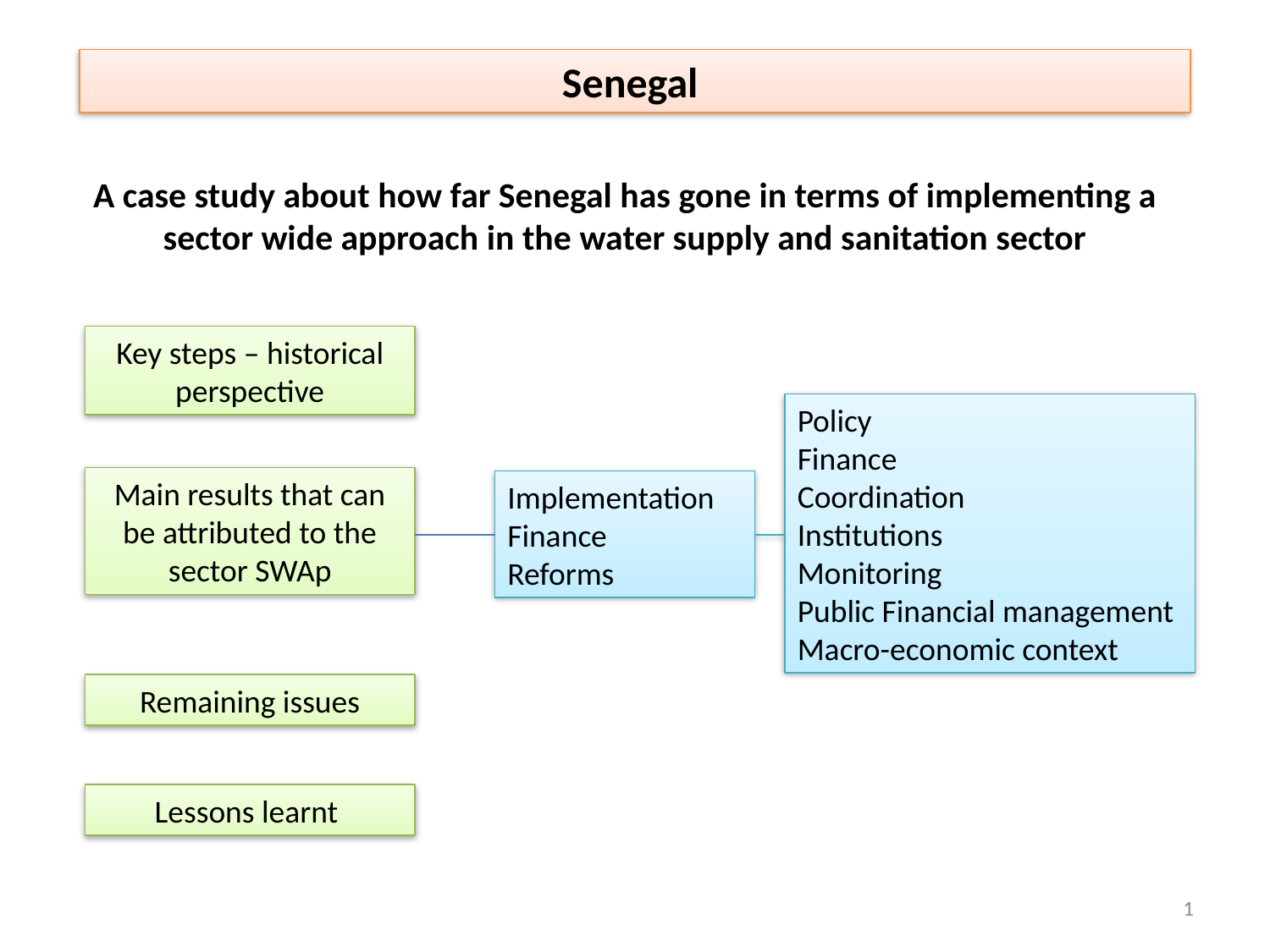

Senegal
A case study about how far Senegal has gone in terms of implementing a sector wide approach in the water supply and sanitation sector
Key steps – historical perspective
Policy
Finance
Coordination
Institutions
Monitoring
Public Financial management
Macro-economic context
Main results that can be attributed to the sector SWAp
Implementation
Finance
Reforms
Remaining issues
Lessons learnt
1